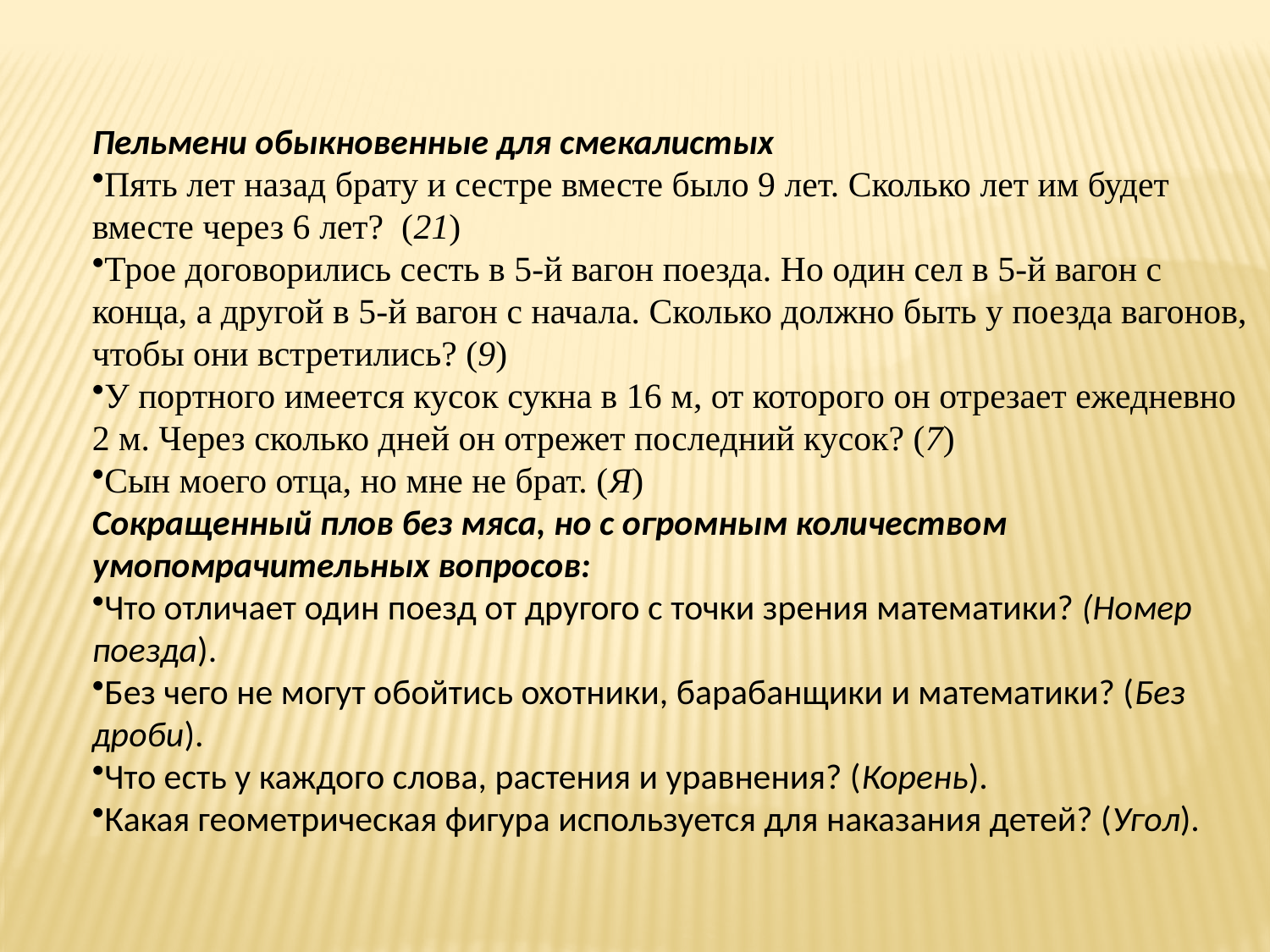

Пельмени обыкновенные для смекалистых
Пять лет назад брату и сестре вместе было 9 лет. Сколько лет им будет вместе через 6 лет?  (21)
Трое договорились сесть в 5-й вагон поезда. Но один сел в 5-й вагон с конца, а другой в 5-й вагон с начала. Сколько должно быть у поезда вагонов, чтобы они встретились? (9)
У портного имеется кусок сукна в 16 м, от которого он отрезает ежедневно 2 м. Через сколько дней он отрежет последний кусок? (7)
Сын моего отца, но мне не брат. (Я)
Сокращенный плов без мяса, но с огромным количеством умопомрачительных вопросов:
Что отличает один поезд от другого с точки зрения математики? (Номер поезда).
Без чего не могут обойтись охотники, барабанщики и математики? (Без дроби).
Что есть у каждого слова, растения и уравнения? (Корень).
Какая геометрическая фигура используется для наказания детей? (Угол).